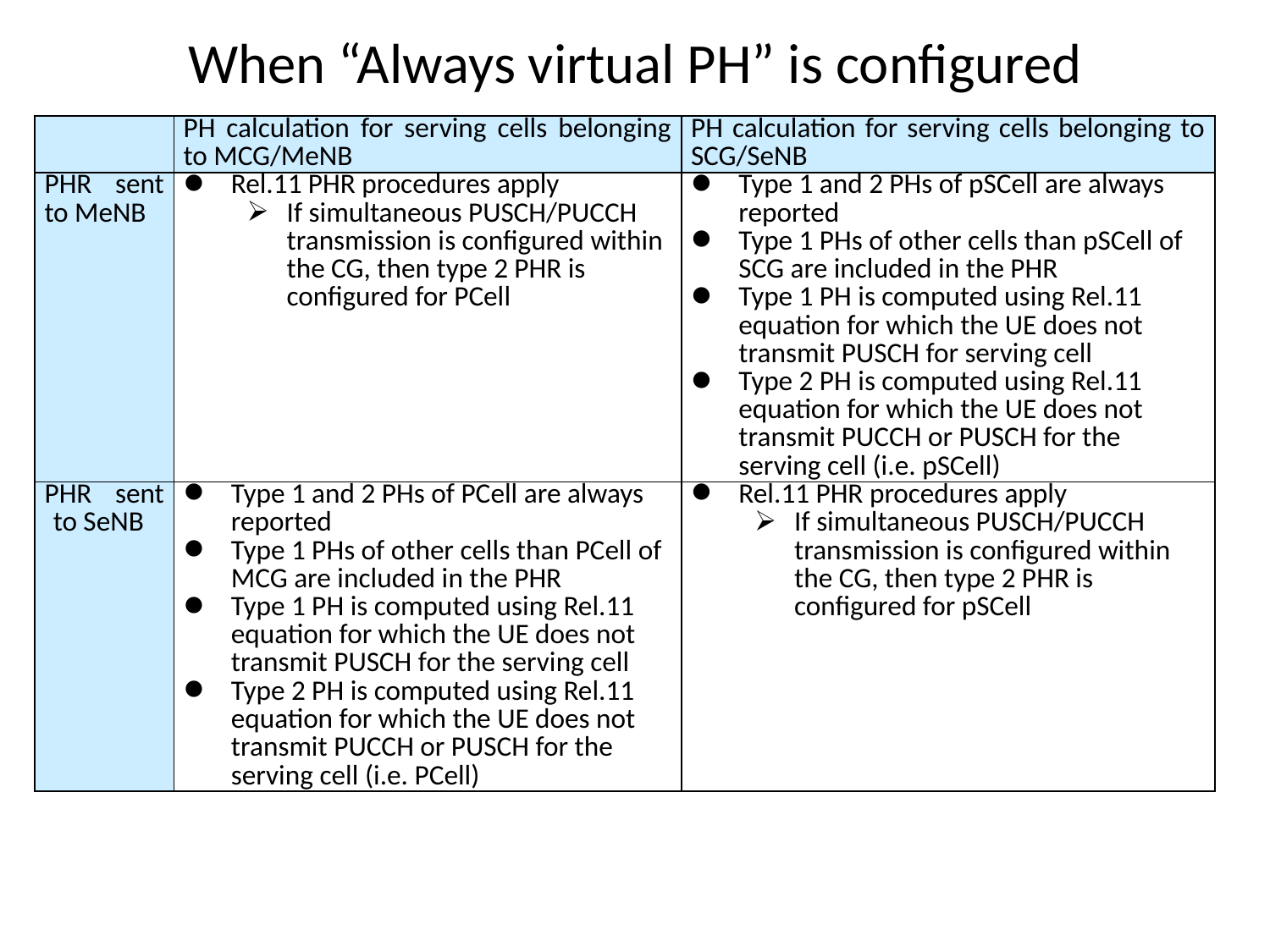

# When “Always virtual PH” is configured
|  | PH calculation for serving cells belonging to MCG/MeNB | PH calculation for serving cells belonging to SCG/SeNB |
| --- | --- | --- |
| PHR sent to MeNB | Rel.11 PHR procedures apply If simultaneous PUSCH/PUCCH transmission is configured within the CG, then type 2 PHR is configured for PCell | Type 1 and 2 PHs of pSCell are always reported Type 1 PHs of other cells than pSCell of SCG are included in the PHR Type 1 PH is computed using Rel.11 equation for which the UE does not transmit PUSCH for serving cell Type 2 PH is computed using Rel.11 equation for which the UE does not transmit PUCCH or PUSCH for the serving cell (i.e. pSCell) |
| PHR sent to SeNB | Type 1 and 2 PHs of PCell are always reported Type 1 PHs of other cells than PCell of MCG are included in the PHR Type 1 PH is computed using Rel.11 equation for which the UE does not transmit PUSCH for the serving cell Type 2 PH is computed using Rel.11 equation for which the UE does not transmit PUCCH or PUSCH for the serving cell (i.e. PCell) | Rel.11 PHR procedures apply If simultaneous PUSCH/PUCCH transmission is configured within the CG, then type 2 PHR is configured for pSCell |